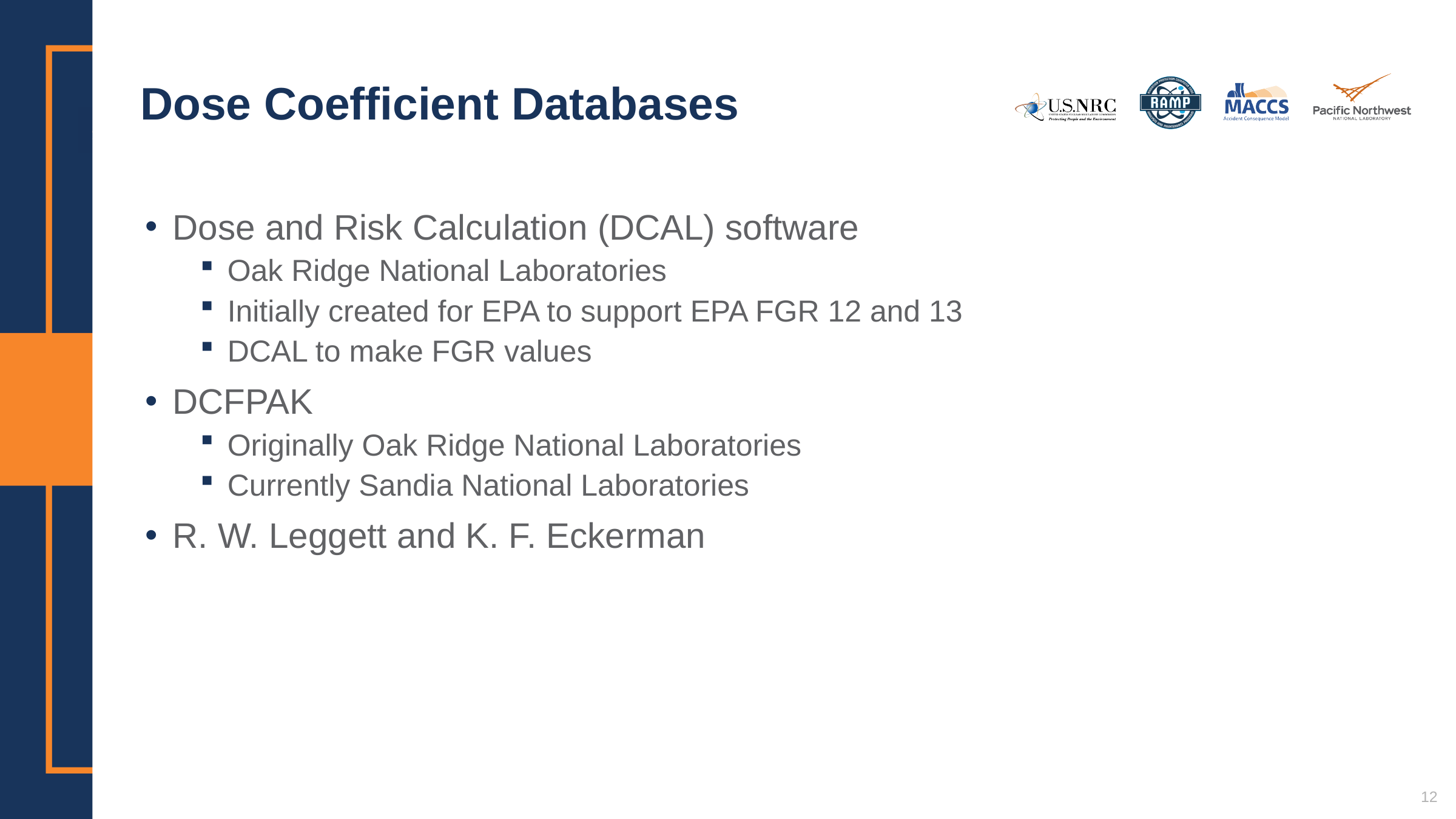

# Dose Coefficient Databases
Dose and Risk Calculation (DCAL) software
Oak Ridge National Laboratories
Initially created for EPA to support EPA FGR 12 and 13
DCAL to make FGR values
DCFPAK
Originally Oak Ridge National Laboratories
Currently Sandia National Laboratories
R. W. Leggett and K. F. Eckerman
12